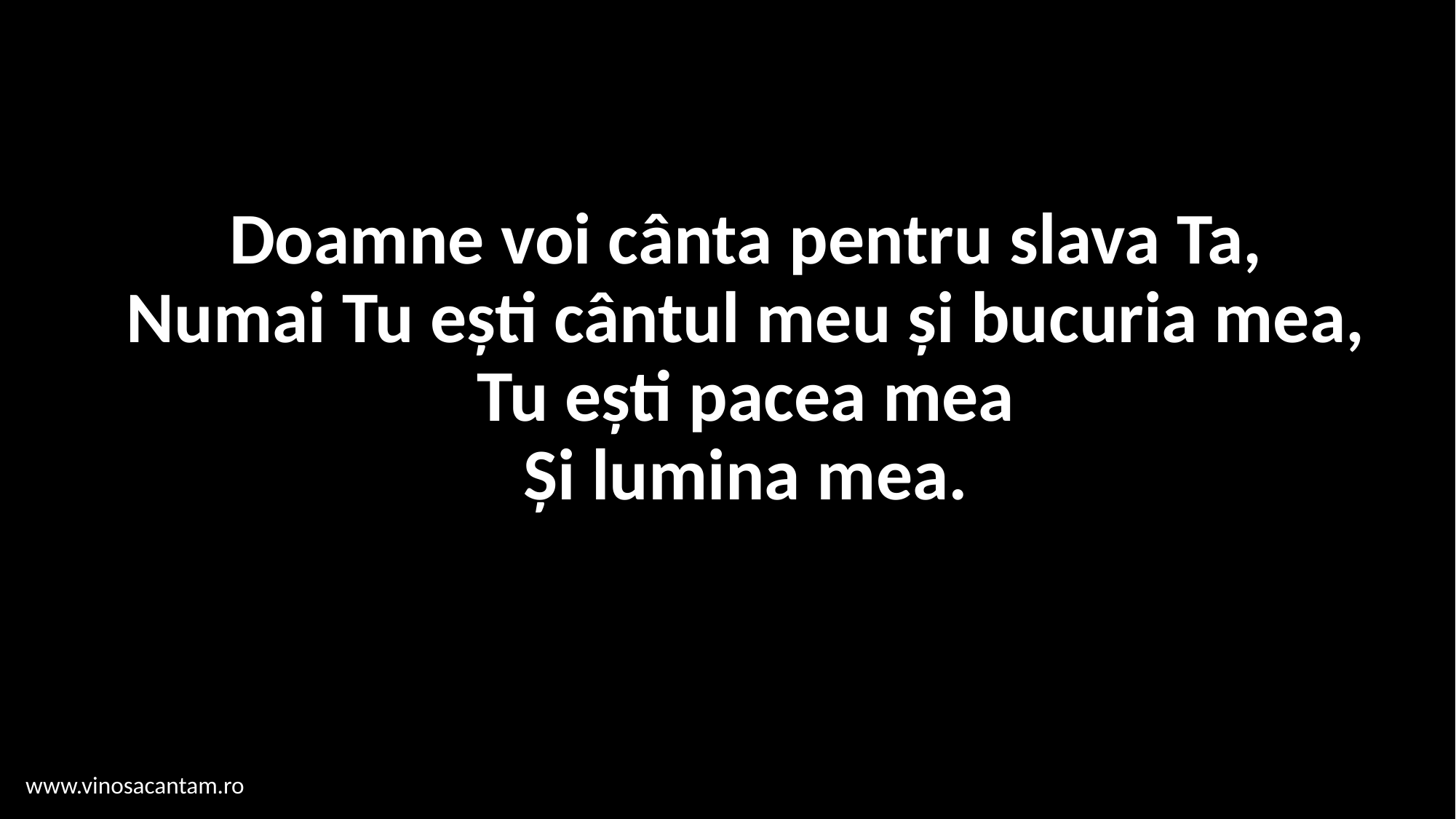

# Doamne voi cânta pentru slava Ta, Numai Tu ești cântul meu și bucuria mea, Tu ești pacea mea Și lumina mea.
www.vinosacantam.ro